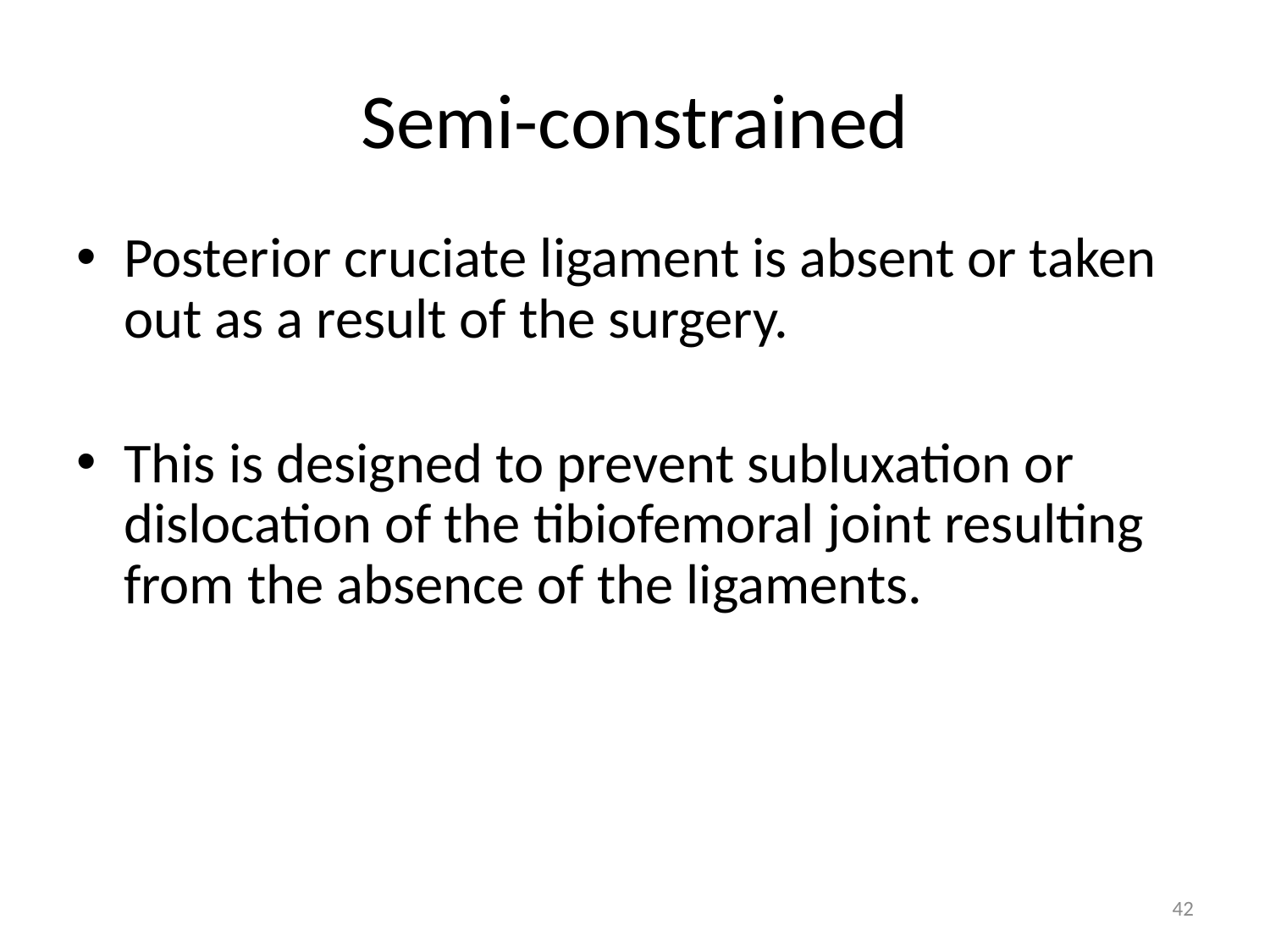

# Semi-constrained
Posterior cruciate ligament is absent or taken out as a result of the surgery.

This is designed to prevent subluxation or dislocation of the tibiofemoral joint resulting from the absence of the ligaments.

42